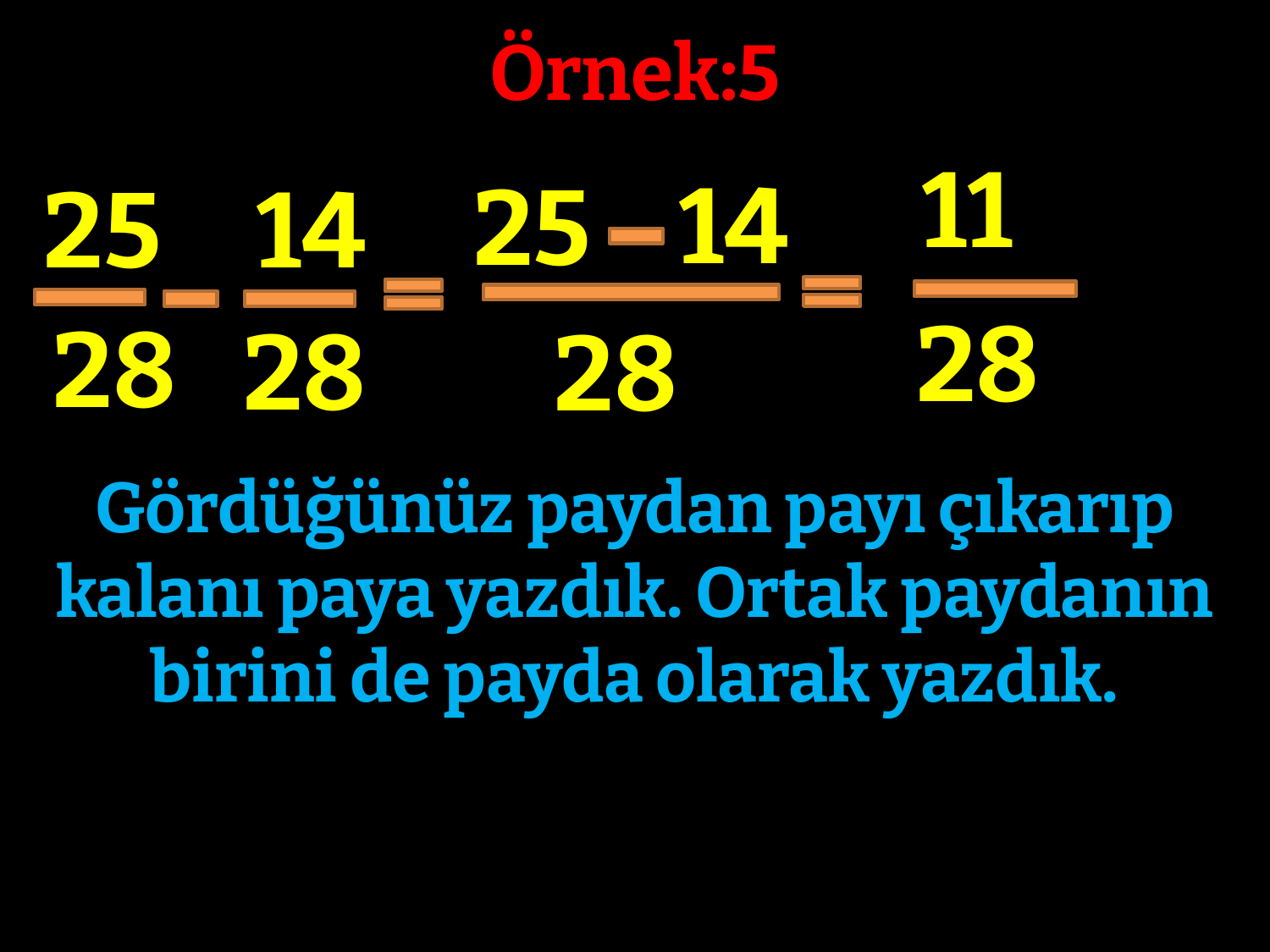

Örnek:5
11
14
25
14
25

28
28
#
28
28
Gördüğünüz paydan payı çıkarıp kalanı paya yazdık. Ortak paydanın birini de payda olarak yazdık.